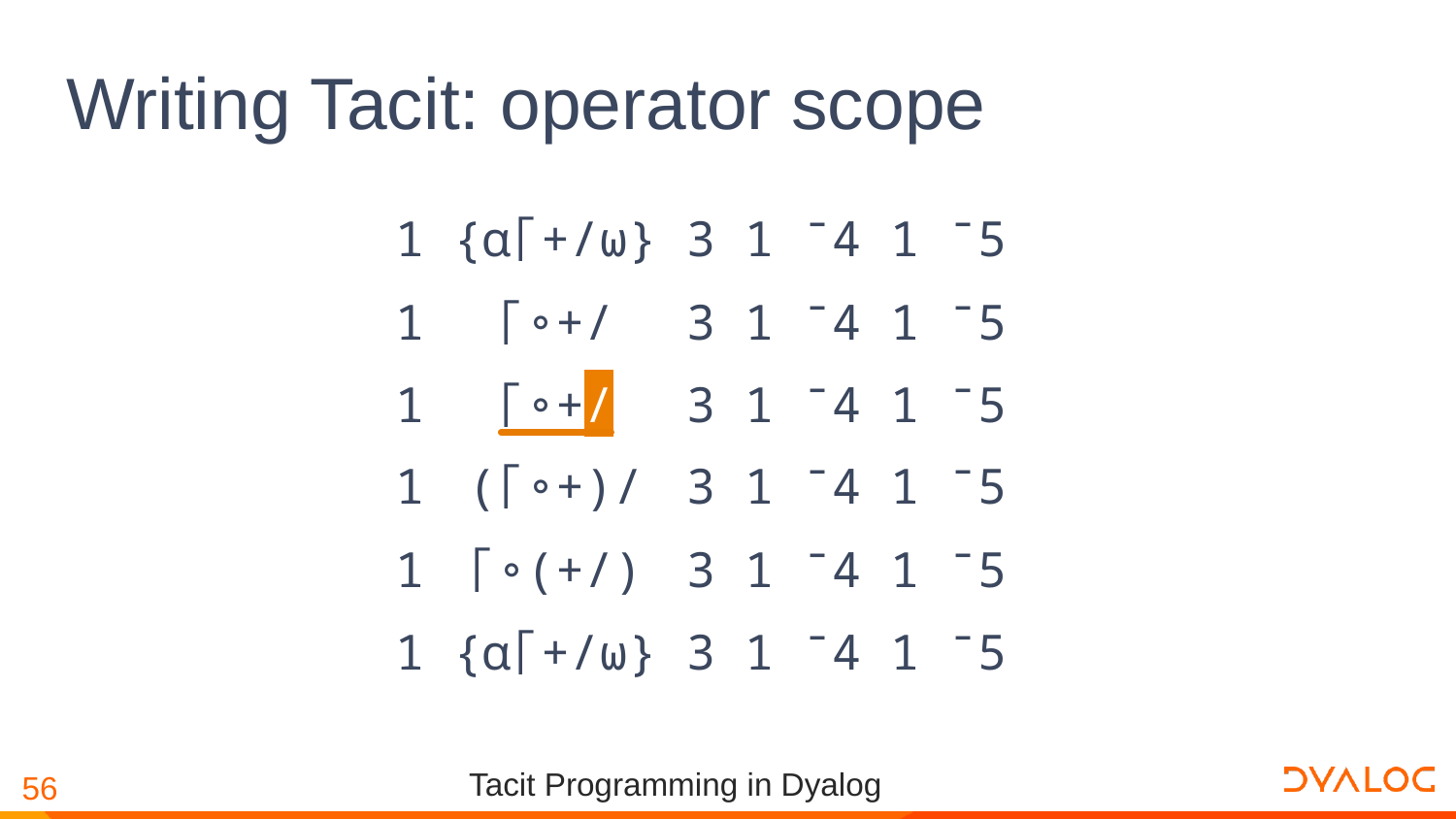

# Writing Tacit: operator scope
1 {⍺⌈+/⍵} 3 1 ¯4 1 ¯5
1    ⌈∘+/   3 1 ¯4 1 ¯5
1   ⌈∘+/   3 1 ¯4 1 ¯5
1  (⌈∘+)/  3 1 ¯4 1 ¯5
1  ⌈∘(+/)  3 1 ¯4 1 ¯5
1 {⍺⌈+/⍵} 3 1 ¯4 1 ¯5